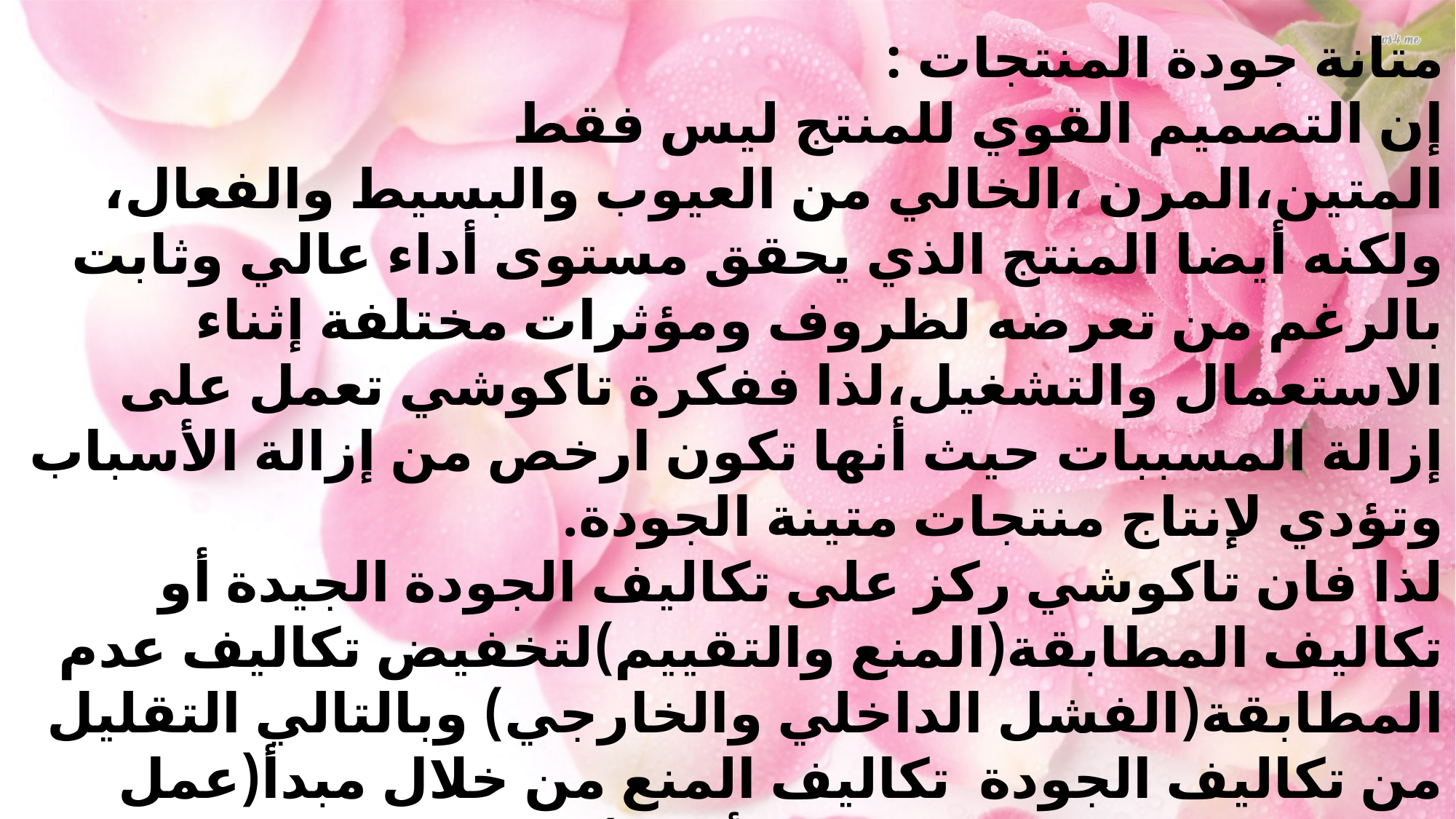

متانة جودة المنتجات :
إن التصميم القوي للمنتج ليس فقط المتين،المرن ،الخالي من العيوب والبسيط والفعال، ولكنه أيضا المنتج الذي يحقق مستوى أداء عالي وثابت بالرغم من تعرضه لظروف ومؤثرات مختلفة إثناء الاستعمال والتشغيل،لذا ففكرة تاكوشي تعمل على إزالة المسببات حيث أنها تكون ارخص من إزالة الأسباب وتؤدي لإنتاج منتجات متينة الجودة.
لذا فان تاكوشي ركز على تكاليف الجودة الجيدة أو تكاليف المطابقة(المنع والتقييم)لتخفيض تكاليف عدم المطابقة(الفشل الداخلي والخارجي) وبالتالي التقليل من تكاليف الجودة  تكاليف المنع من خلال مبدأ(عمل الشيء الصحيح منذ المرة الأولى)